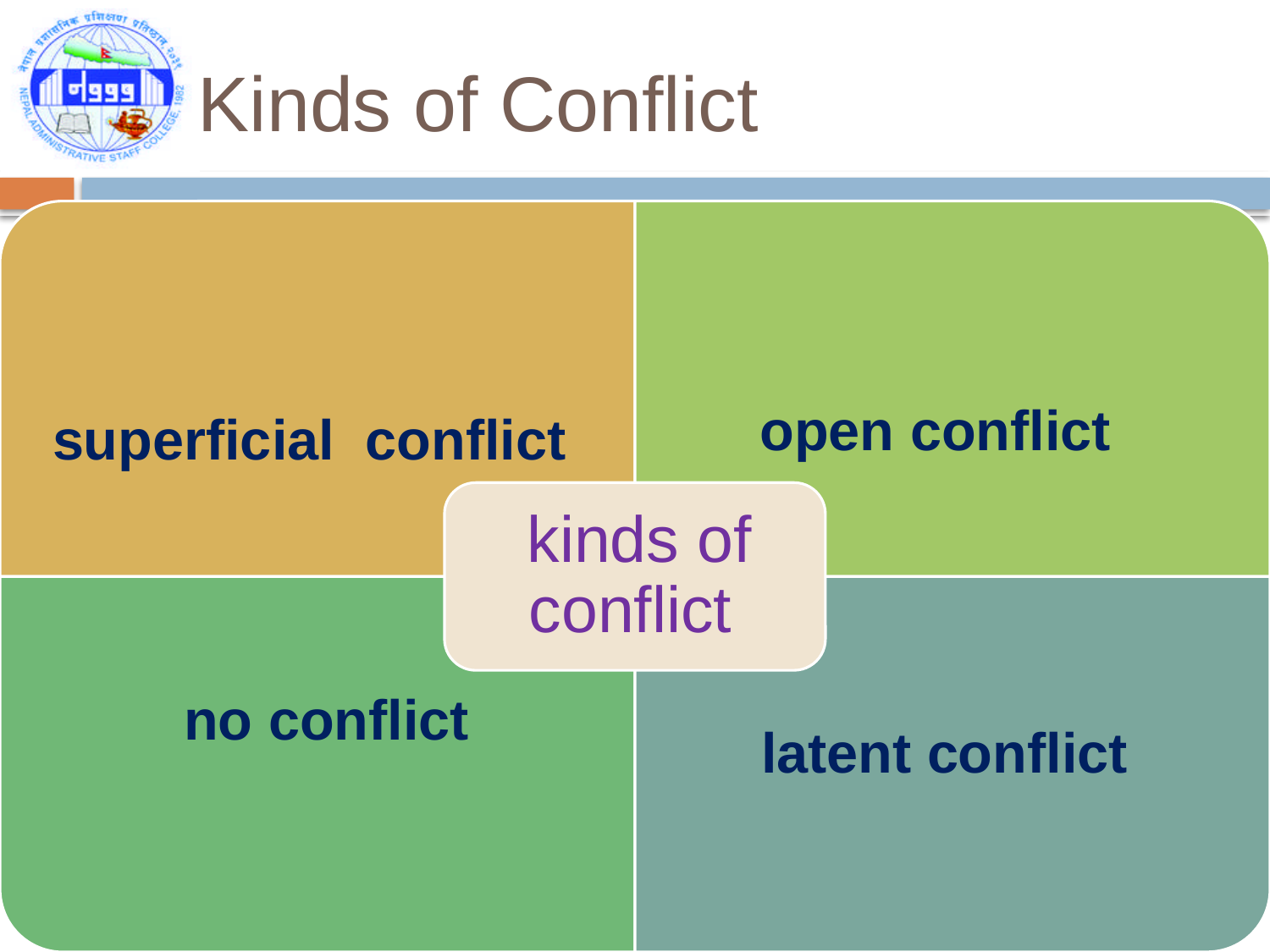

# Kinds of Conflict

superficial  conflict

open conflict

no conflict

latent conflict
kinds of conflict